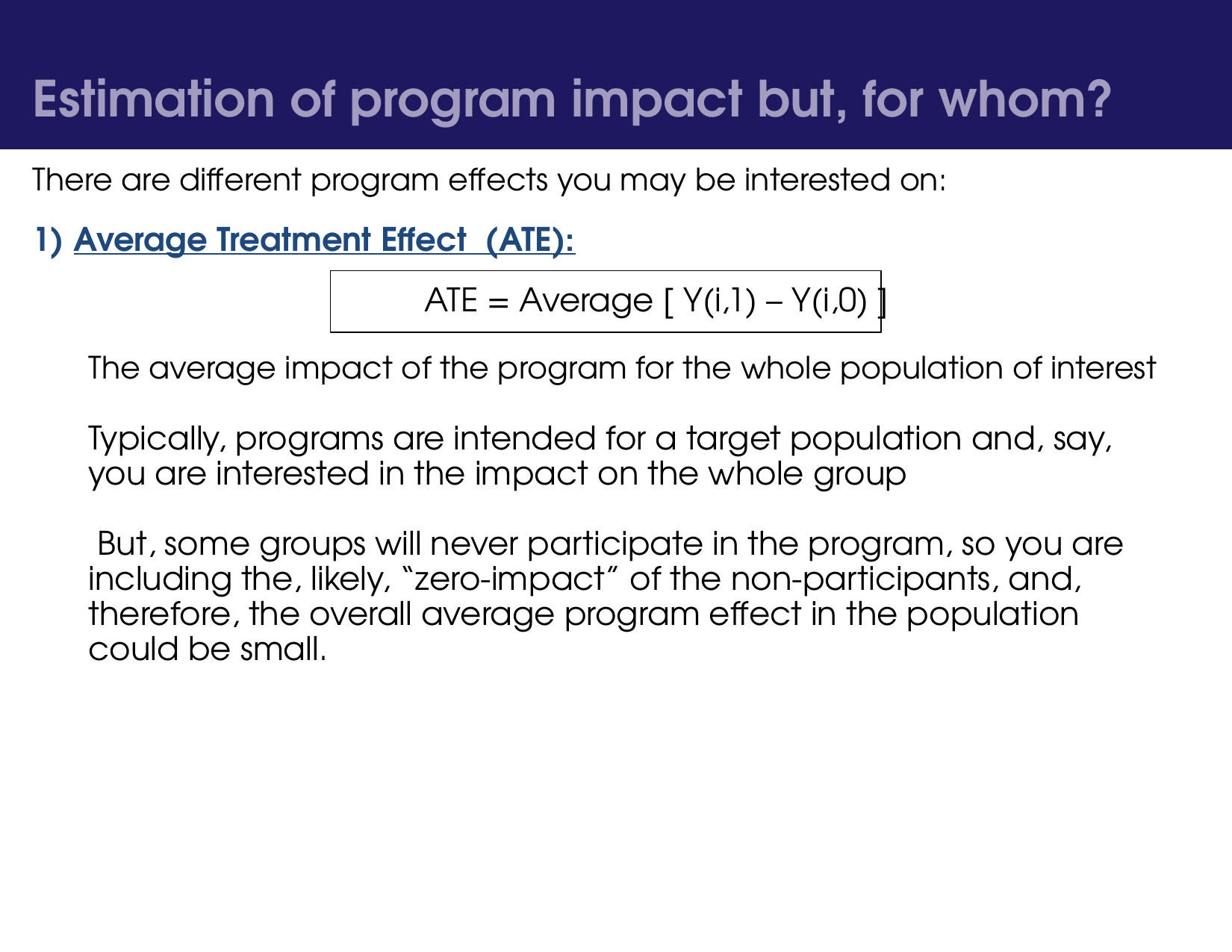

Estimation of program impact but, for whom?

There are different program effects you may be interested on:

1) Average Treatment Effect  (ATE):

		ATE = Average [ Y(i,1) – Y(i,0) ]

The average impact of the program for the whole population of interest

Typically, programs are intended for a target population and, say, you are interested in the impact on the whole group

 But, some groups will never participate in the program, so you are including the, likely, “zero-impact” of the non-participants, and, therefore, the overall average program effect in the population could be small.